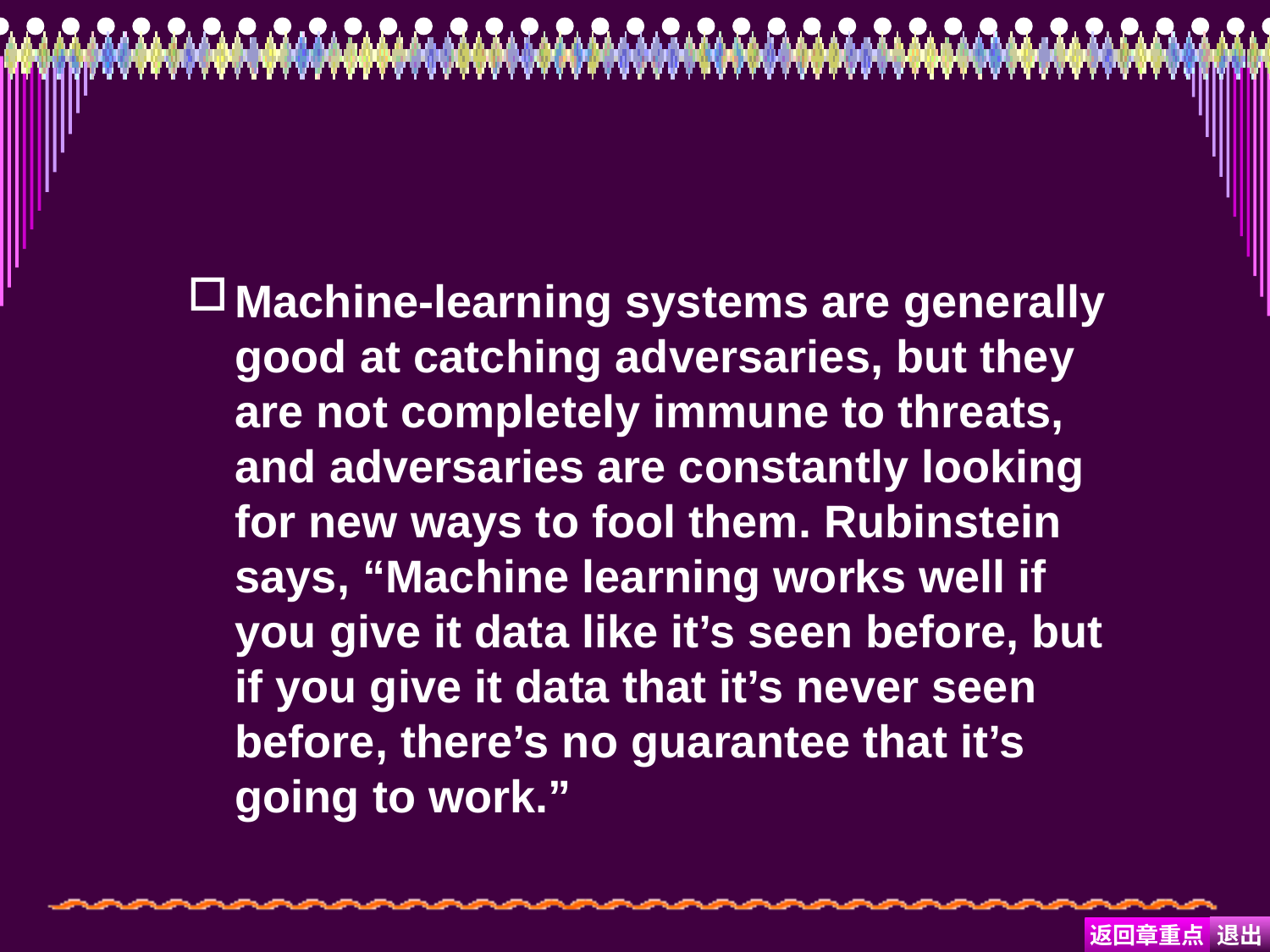

#
Machine-learning systems are generally good at catching adversaries, but they are not completely immune to threats, and adversaries are constantly looking for new ways to fool them. Rubinstein says, “Machine learning works well if you give it data like it’s seen before, but if you give it data that it’s never seen before, there’s no guarantee that it’s going to work.”